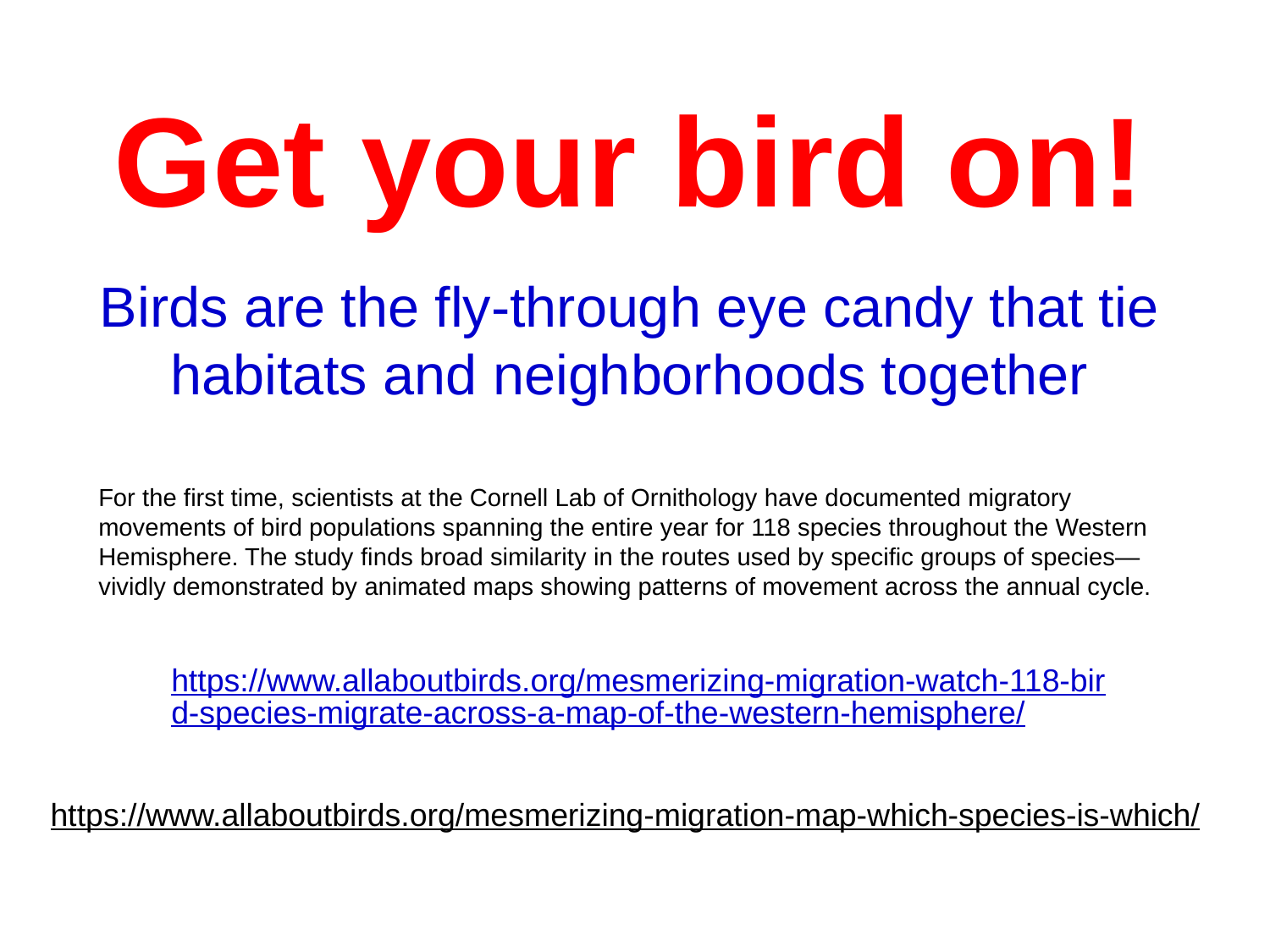

Get your bird on!

Birds are the fly-through eye candy that tie habitats and neighborhoods together

For the first time, scientists at the Cornell Lab of Ornithology have documented migratory movements of bird populations spanning the entire year for 118 species throughout the Western Hemisphere. The study finds broad similarity in the routes used by specific groups of species—vividly demonstrated by animated maps showing patterns of movement across the annual cycle.
https://www.allaboutbirds.org/mesmerizing-migration-watch-118-bird-species-migrate-across-a-map-of-the-western-hemisphere/
https://www.allaboutbirds.org/mesmerizing-migration-map-which-species-is-which/